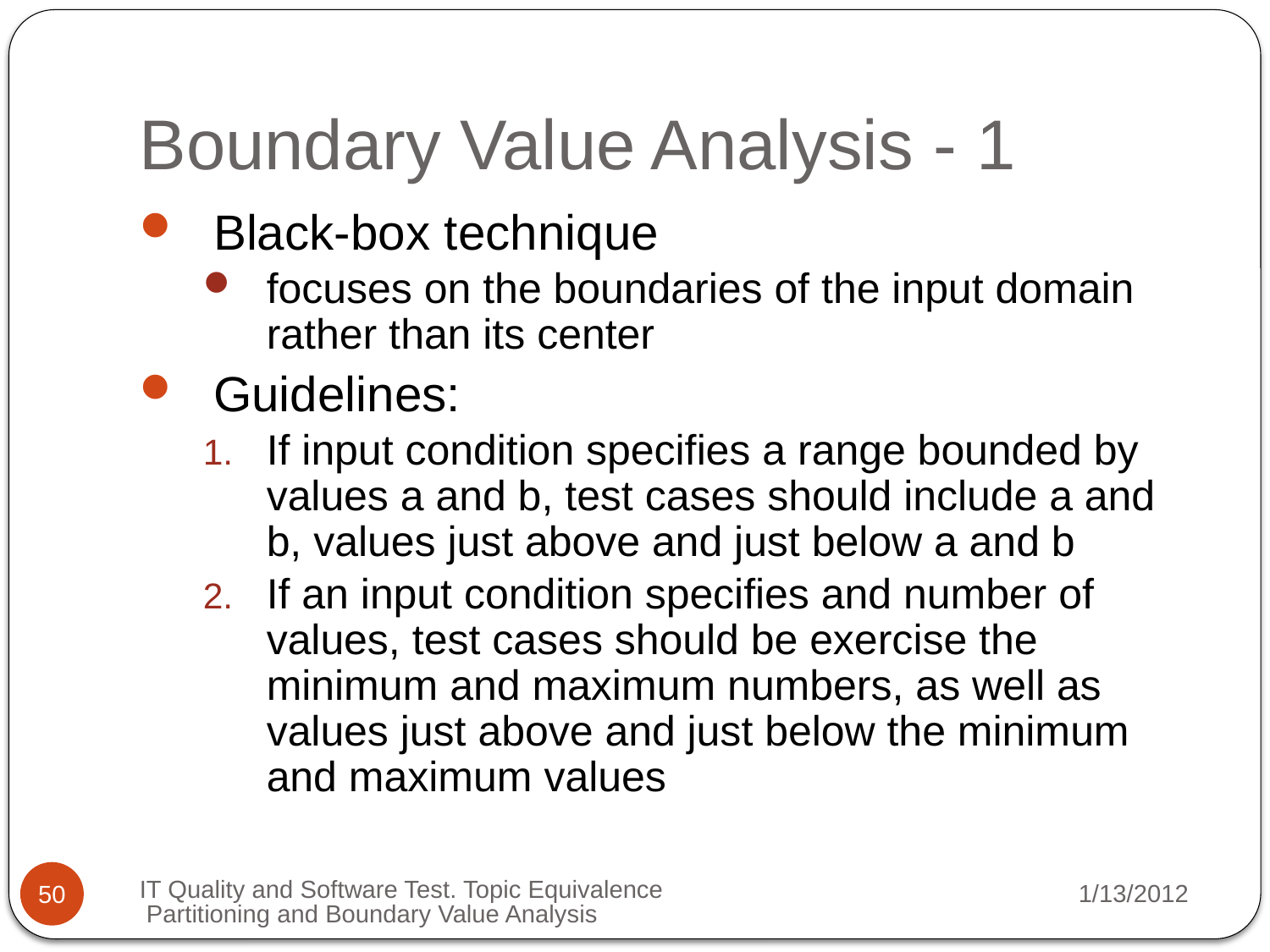

# Boundary Value Analysis - 1
Black-box technique
focuses on the boundaries of the input domain rather than its center
Guidelines:
If input condition specifies a range bounded by values a and b, test cases should include a and b, values just above and just below a and b
If an input condition specifies and number of values, test cases should be exercise the minimum and maximum numbers, as well as values just above and just below the minimum and maximum values
IT Quality and Software Test. Topic Equivalence Partitioning and Boundary Value Analysis
1/13/2012
50